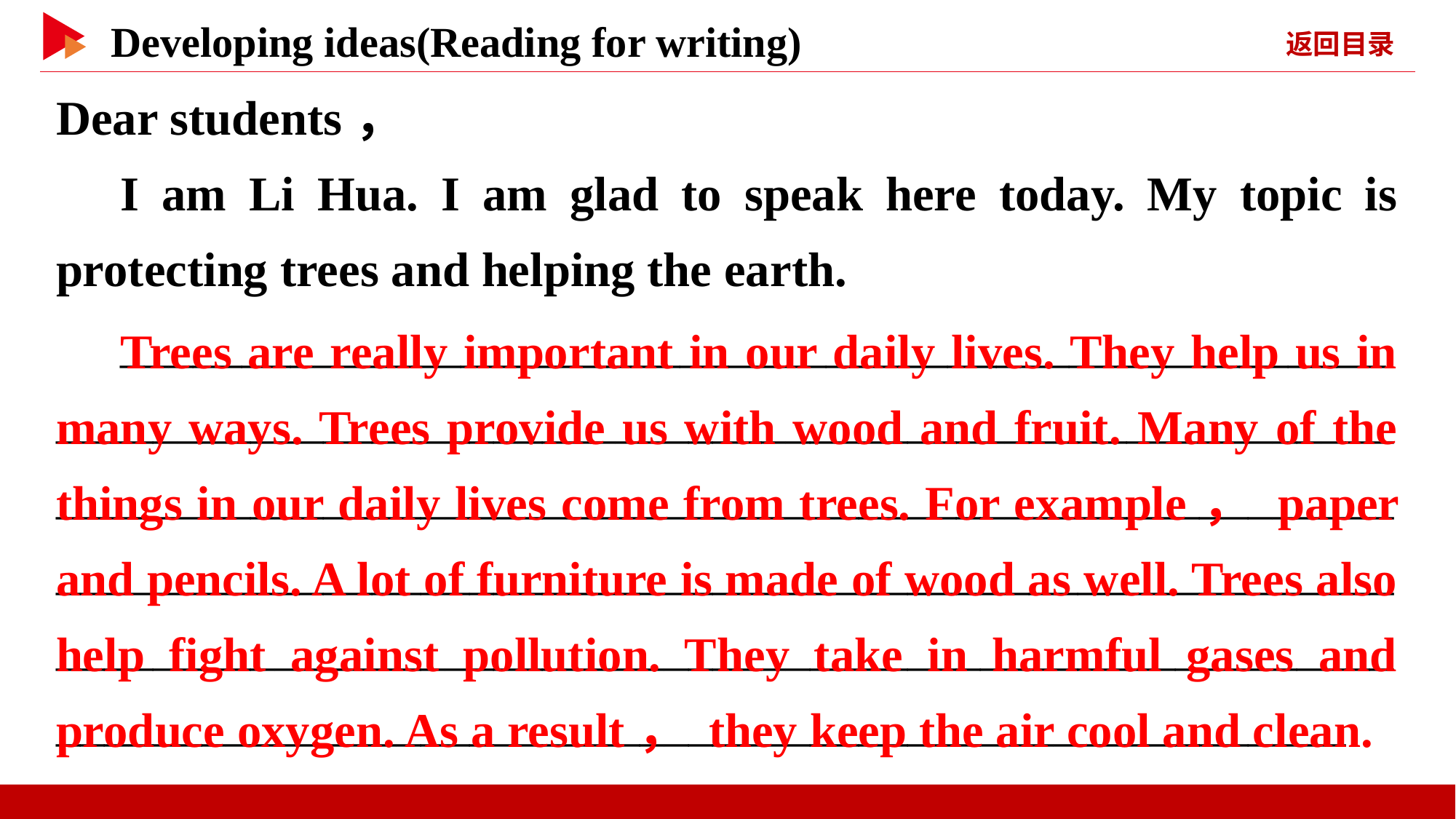

Dear students，
I am Li Hua. I am glad to speak here today. My topic is protecting trees and helping the earth.
_____________________________________________________________________________________________________________________________________________________________________________________________________________________________________________________________________________________________________________________________________
Trees are really important in our daily lives. They help us in many ways. Trees provide us with wood and fruit. Many of the things in our daily lives come from trees. For example， paper and pencils. A lot of furniture is made of wood as well. Trees also help fight against pollution. They take in harmful gases and produce oxygen. As a result， they keep the air cool and clean.